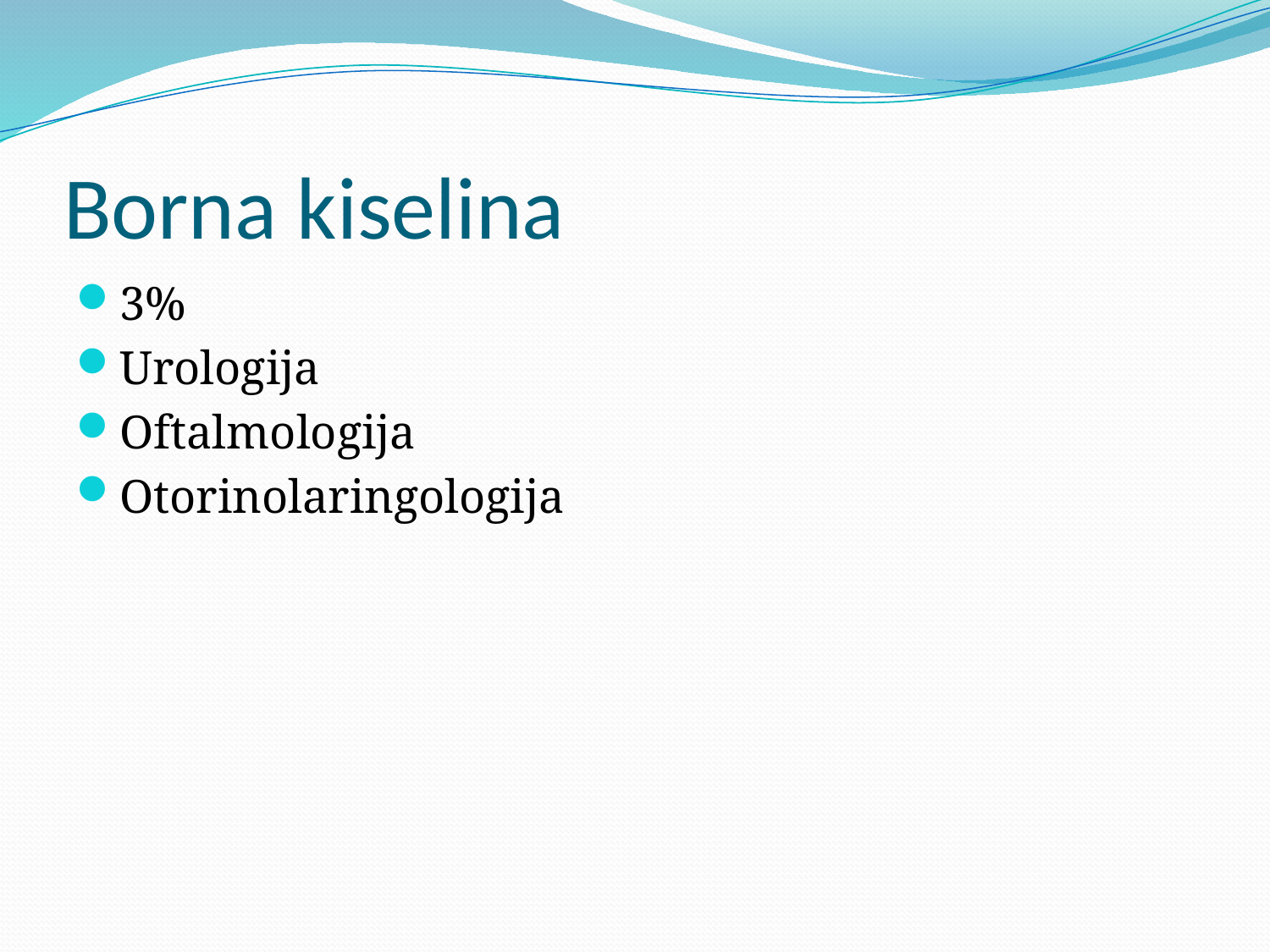

# Borna kiselina
3%
Urologija
Oftalmologija
Otorinolaringologija